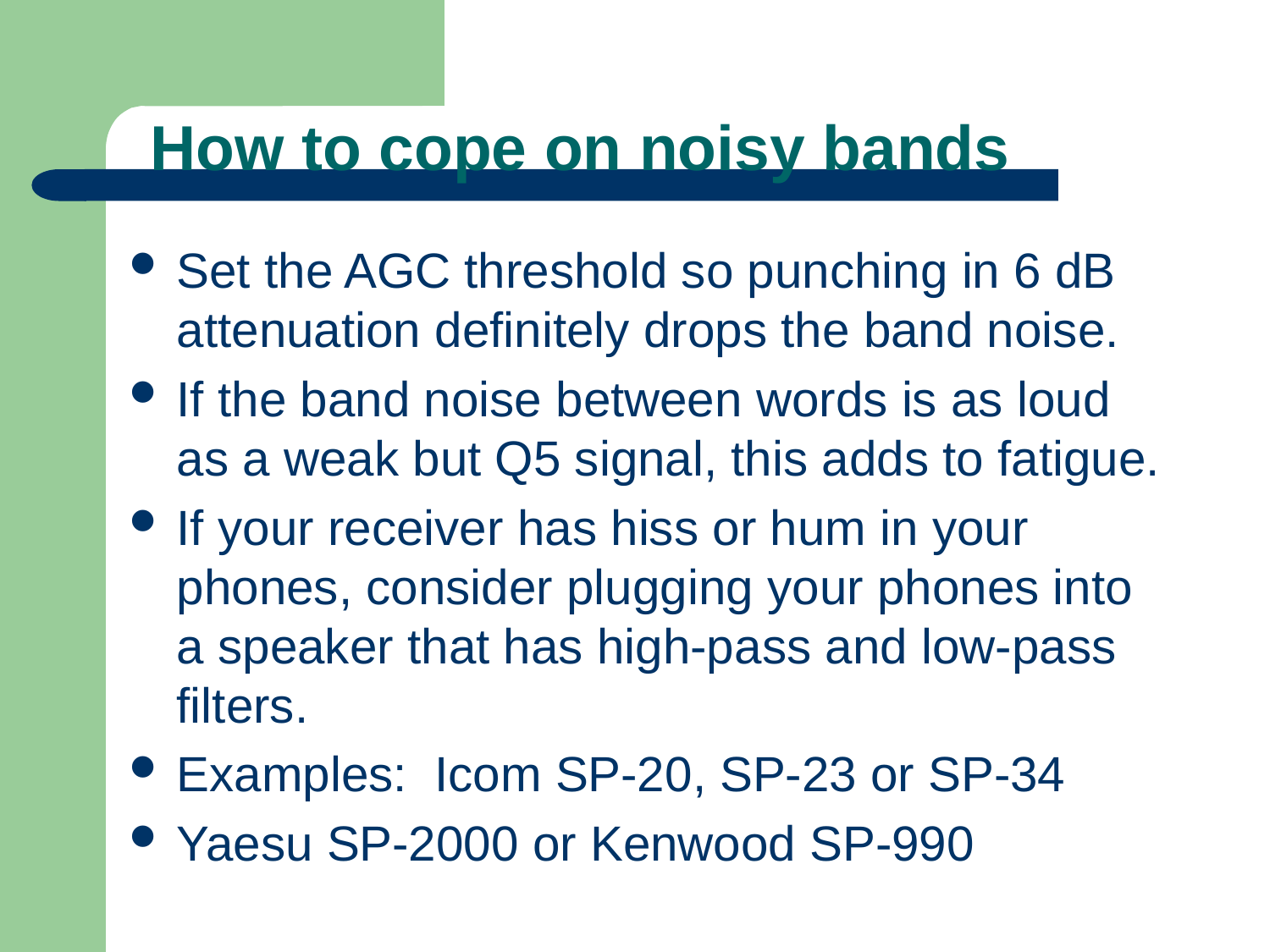

# How to cope on noisy bands
Set the AGC threshold so punching in 6 dB attenuation definitely drops the band noise.
If the band noise between words is as loud as a weak but Q5 signal, this adds to fatigue.
If your receiver has hiss or hum in your phones, consider plugging your phones into a speaker that has high-pass and low-pass filters.
Examples:  Icom SP-20, SP-23 or SP-34
Yaesu SP-2000 or Kenwood SP-990